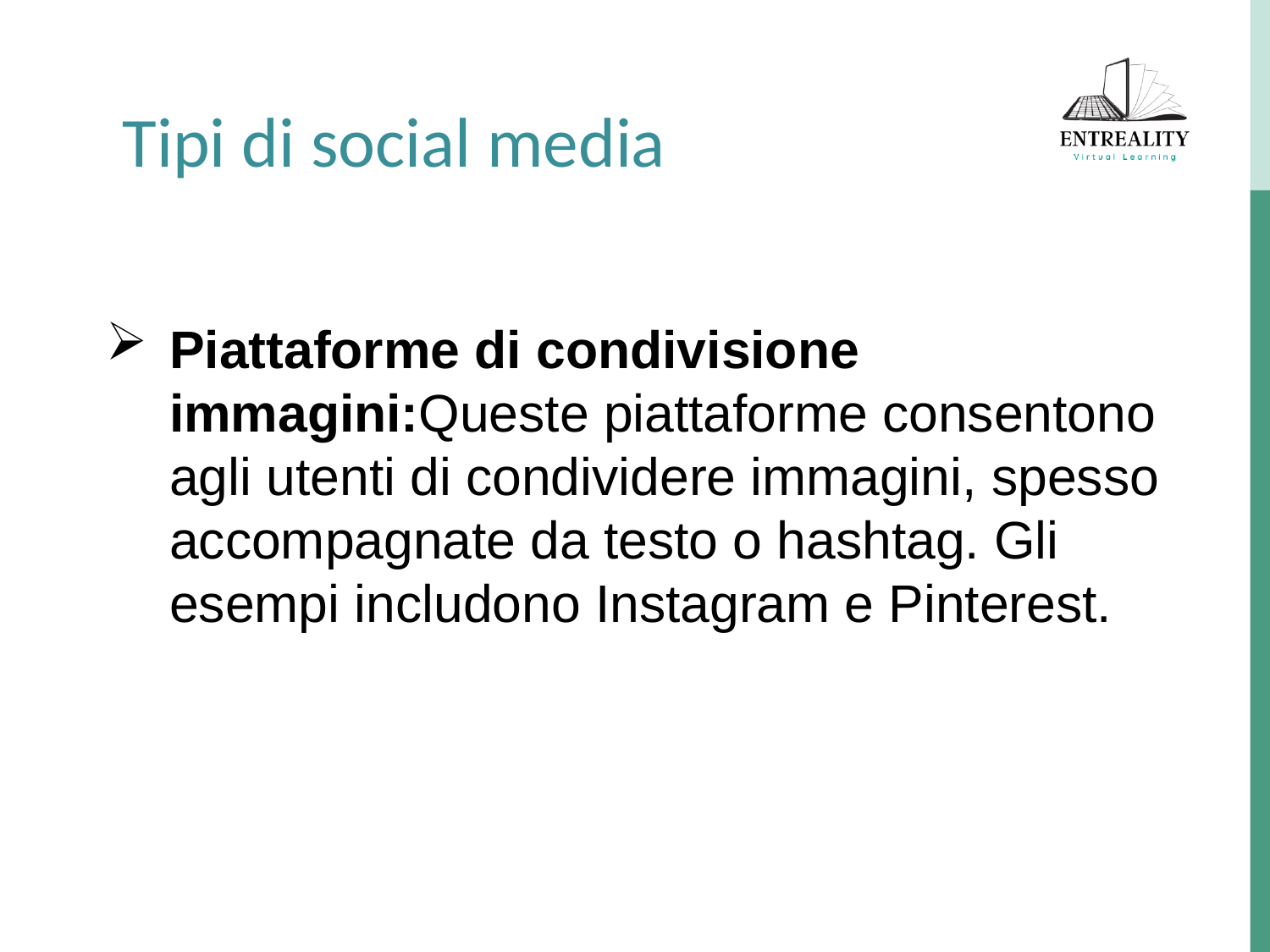

Tipi di social media
Piattaforme di condivisione immagini:Queste piattaforme consentono agli utenti di condividere immagini, spesso accompagnate da testo o hashtag. Gli esempi includono Instagram e Pinterest.